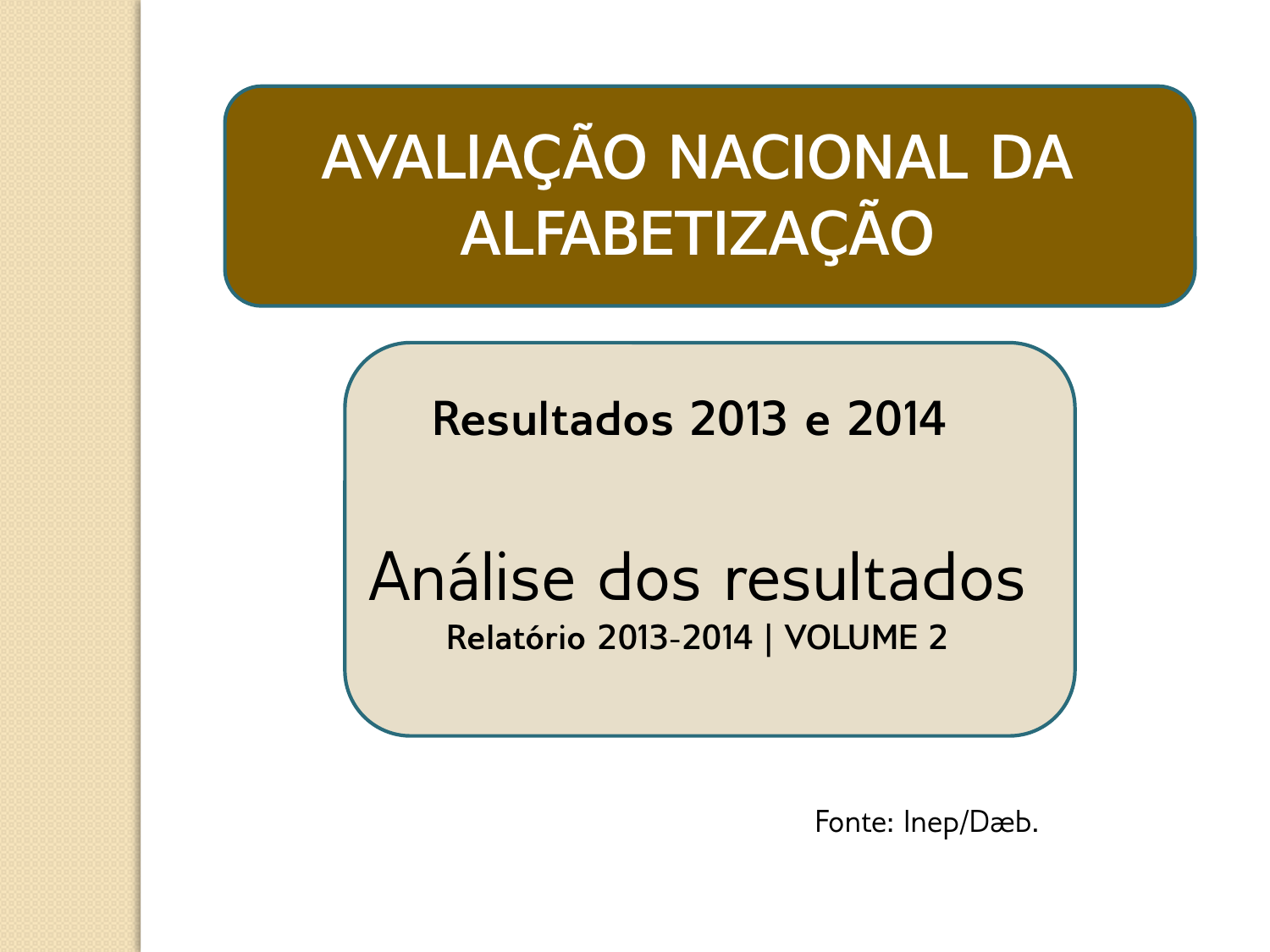

AVALIAÇÃO NACIONAL DA ALFABETIZAÇÃO

Resultados 2013 e 2014

Análise dos resultados
Relatório 2013-2014 | VOLUME 2

                                                                    Fonte: Inep/Daeb.